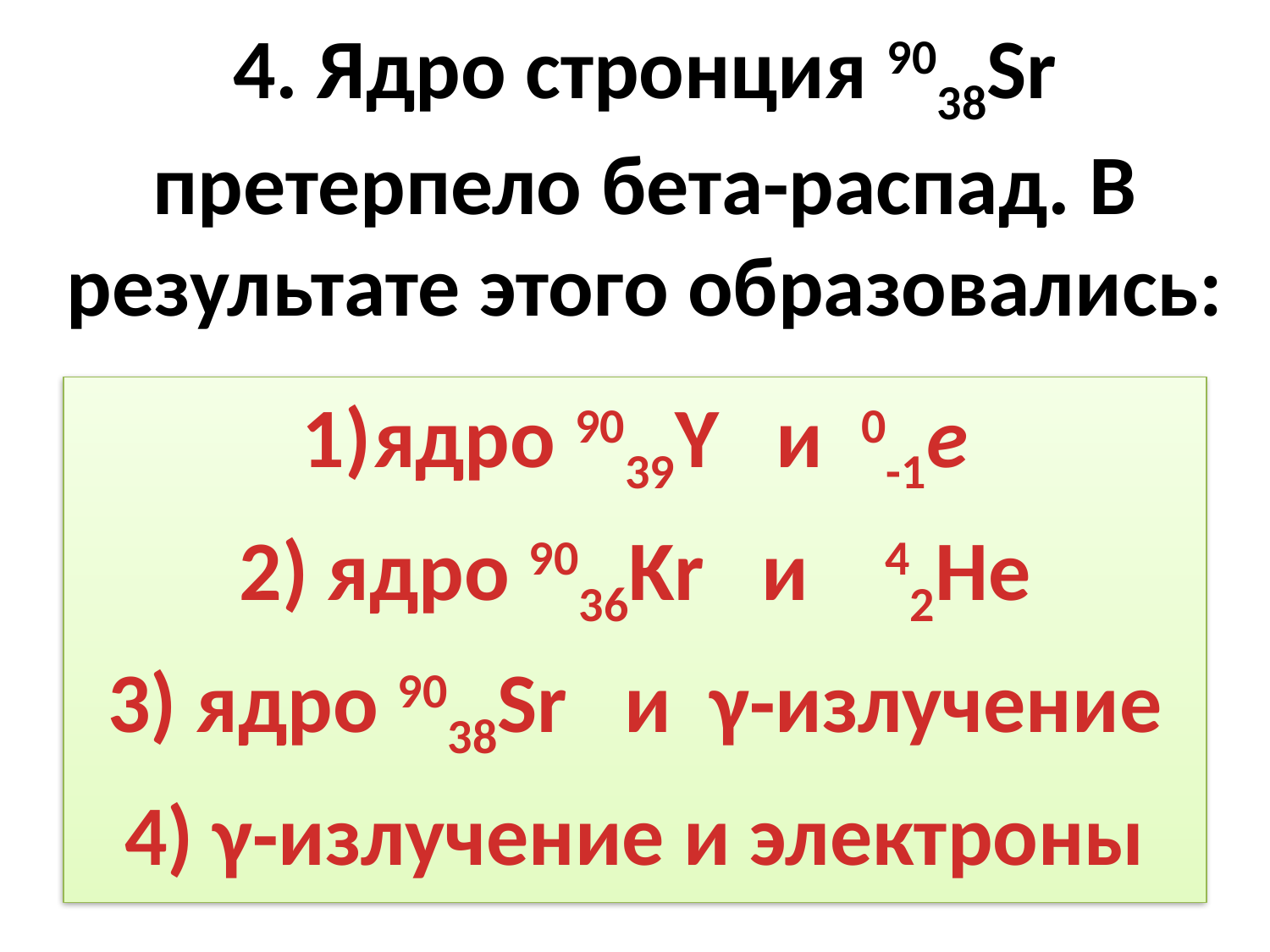

# 4. Ядро стронция 9038Sr претерпело бета-распад. В результате этого образовались:
ядро 9039Y   и  0-1е
2) ядро 9036Kr   и    42Не
3) ядро 9038Sr   и  γ-излучение
4) γ-излучение и электроны